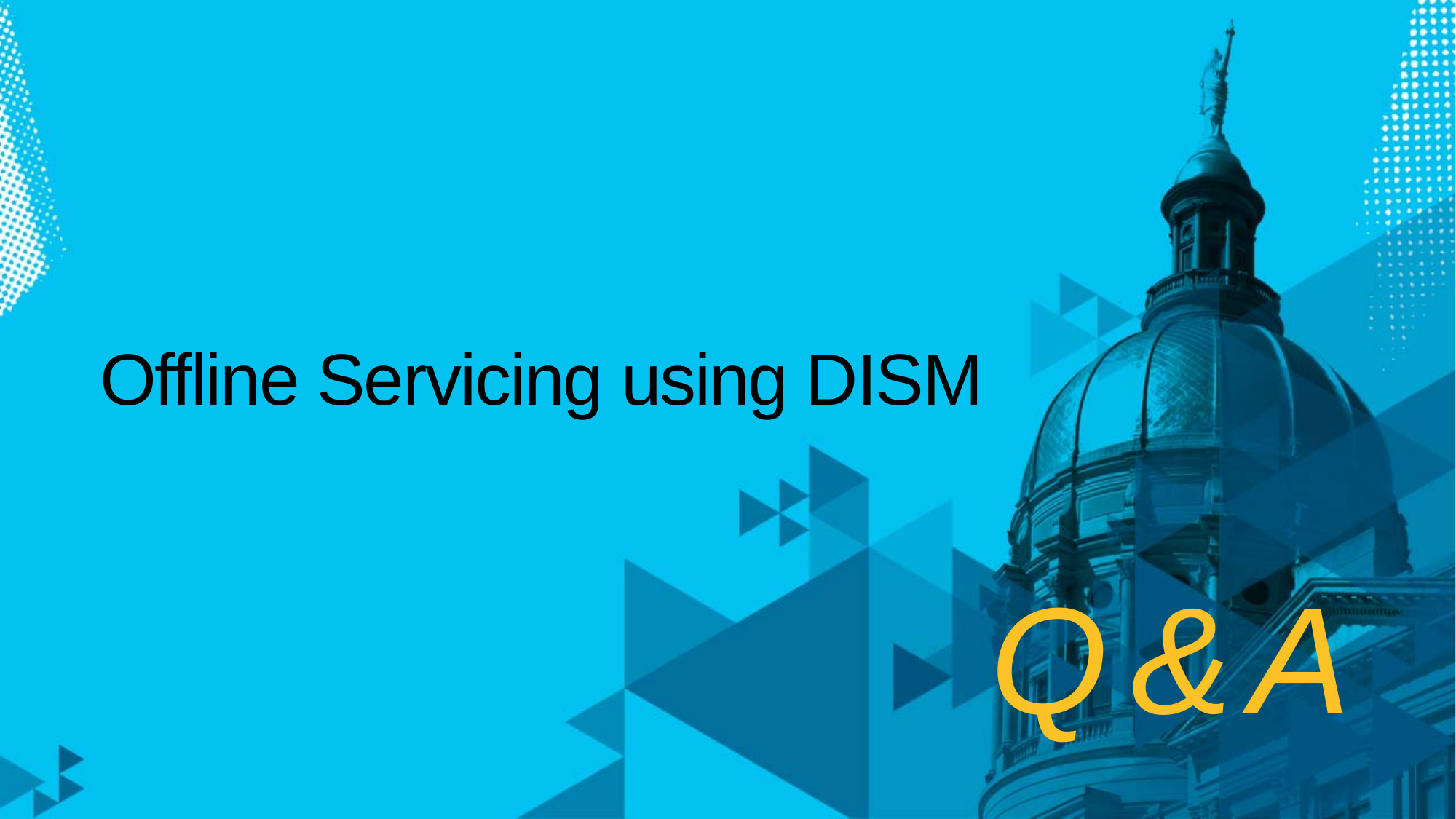

# Offline Servicing using DISM

Q & A